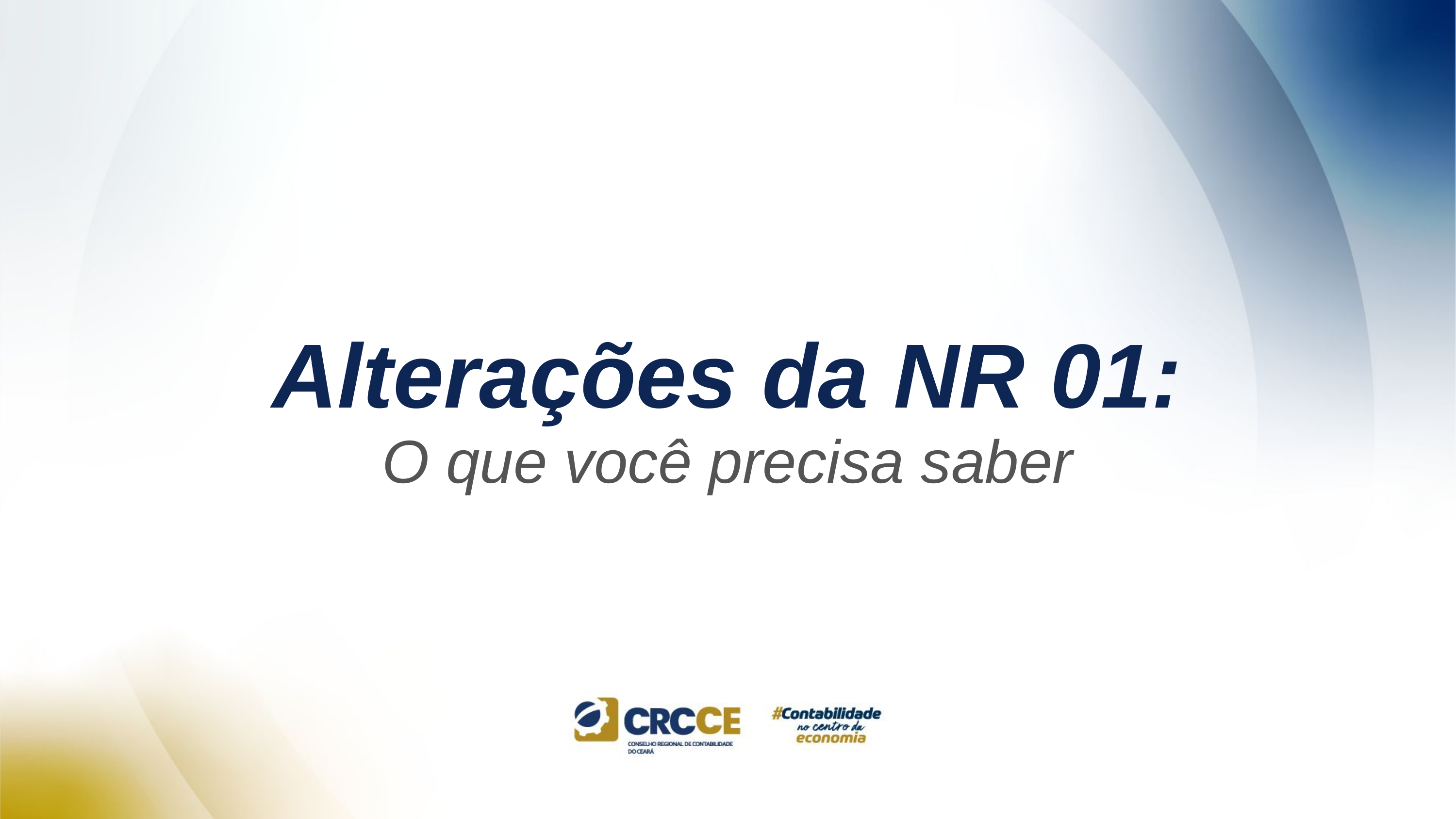

# Alterações da NR 01:
O que você precisa saber